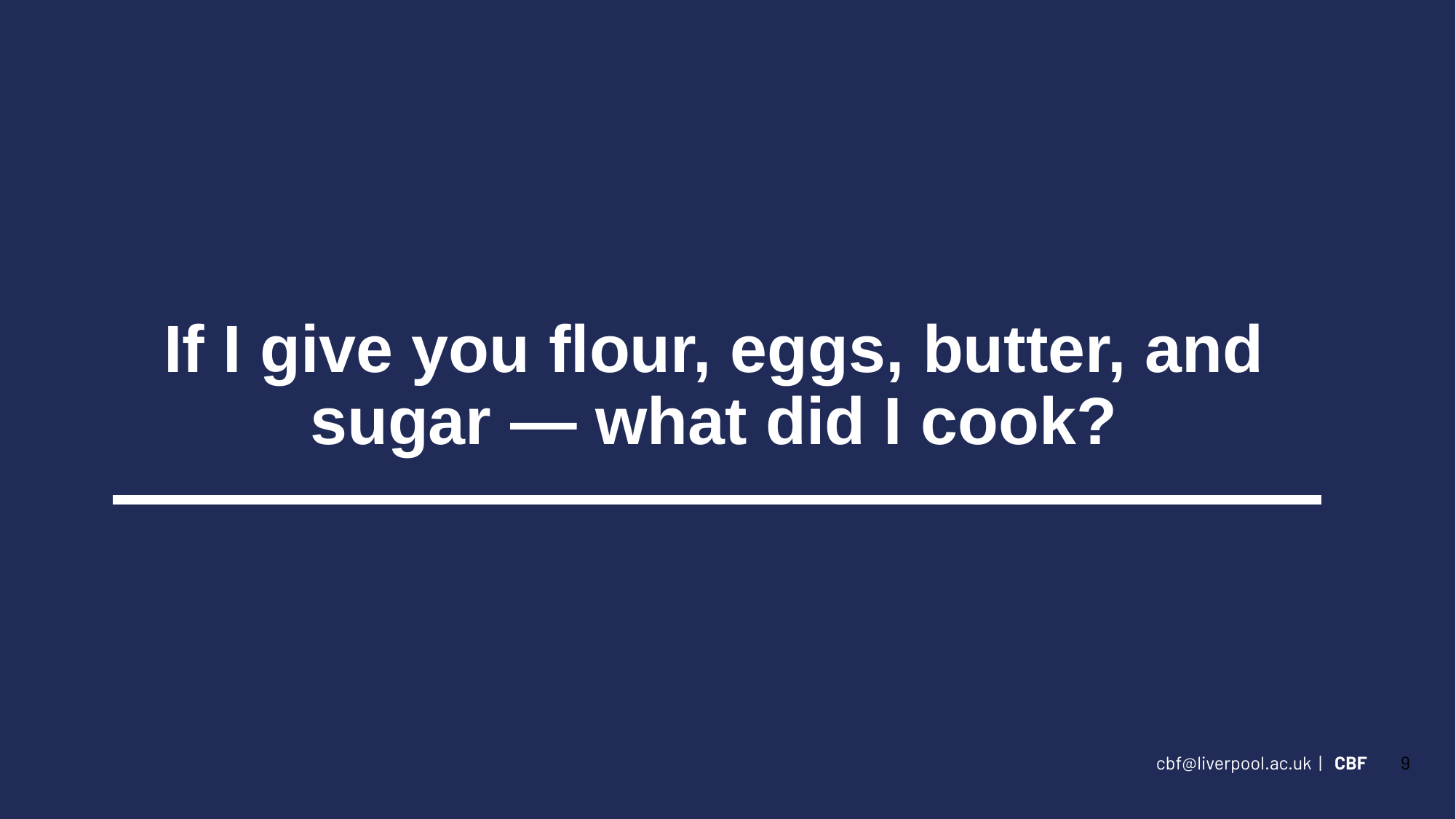

# If I give you flour, eggs, butter, and sugar — what did I cook?

CBF
9